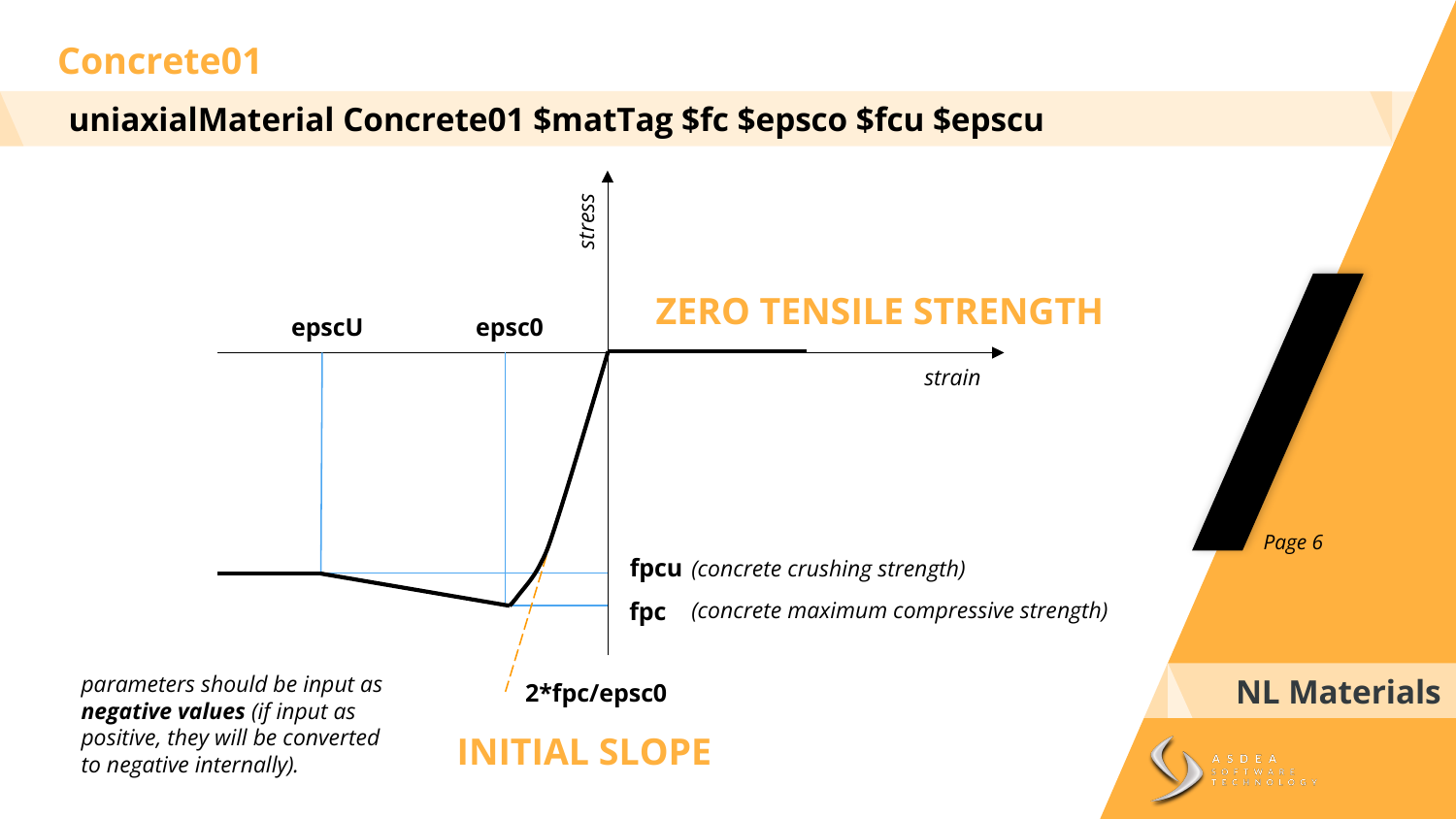

Concrete01

uniaxialMaterial Concrete01 $matTag $fc $epsco $fcu $epscu
stress

strain
ZERO TENSILE STRENGTH
epscU
epsc0
Page 6
fpcu
(concrete crushing strength)
(concrete maximum compressive strength)
fpc
parameters should be input as negative values (if input as positive, they will be converted to negative internally).

NL Materials
2*fpc/epsc0
INITIAL SLOPE